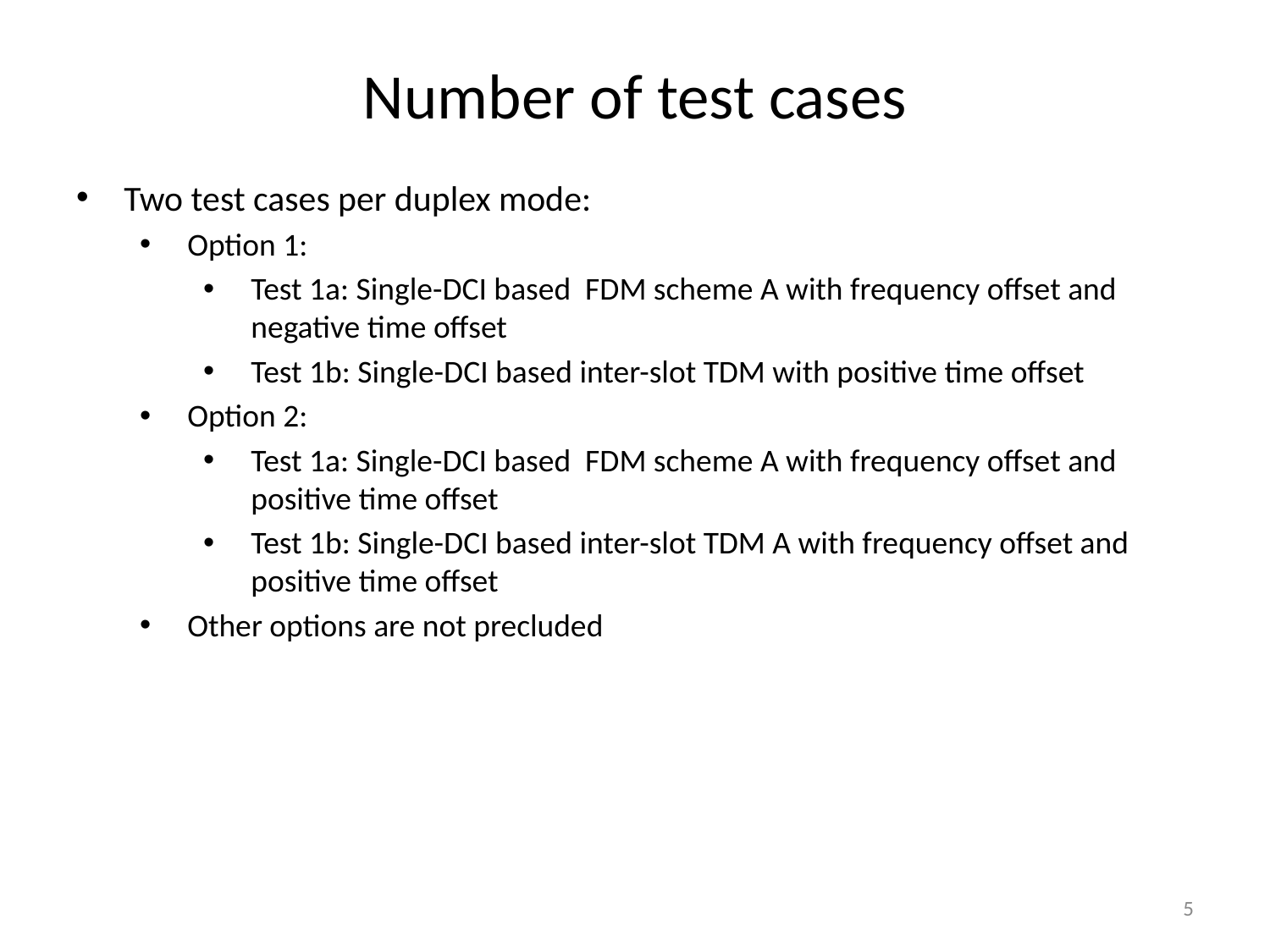

# Number of test cases
Two test cases per duplex mode:
Option 1:
Test 1a: Single-DCI based  FDM scheme A with frequency offset and negative time offset
Test 1b: Single-DCI based inter-slot TDM with positive time offset
Option 2:
Test 1a: Single-DCI based  FDM scheme A with frequency offset and positive time offset
Test 1b: Single-DCI based inter-slot TDM A with frequency offset and positive time offset
Other options are not precluded
5